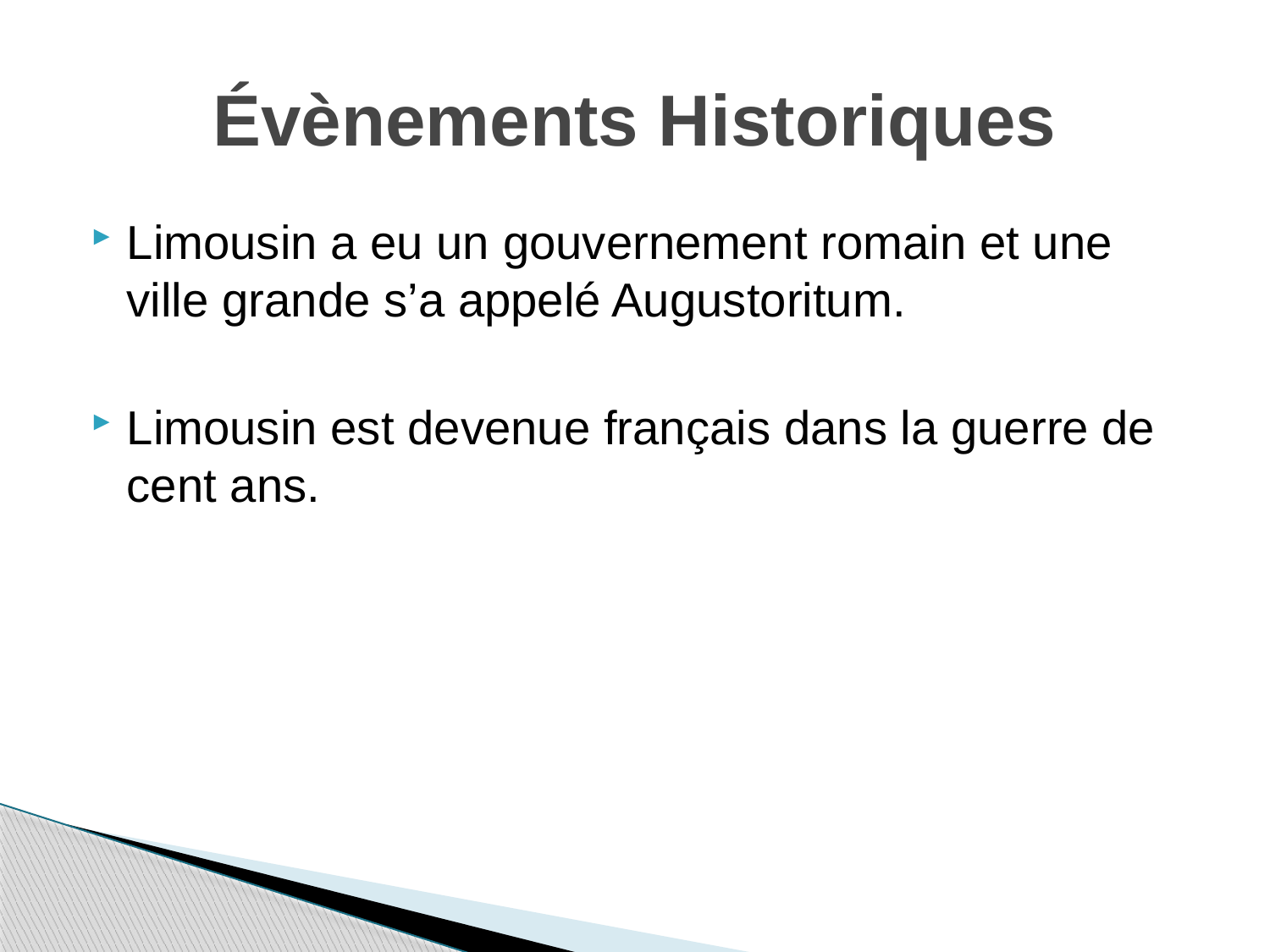

# Évènements Historiques
Limousin a eu un gouvernement romain et une ville grande s’a appelé Augustoritum.

Limousin est devenue français dans la guerre de cent ans.